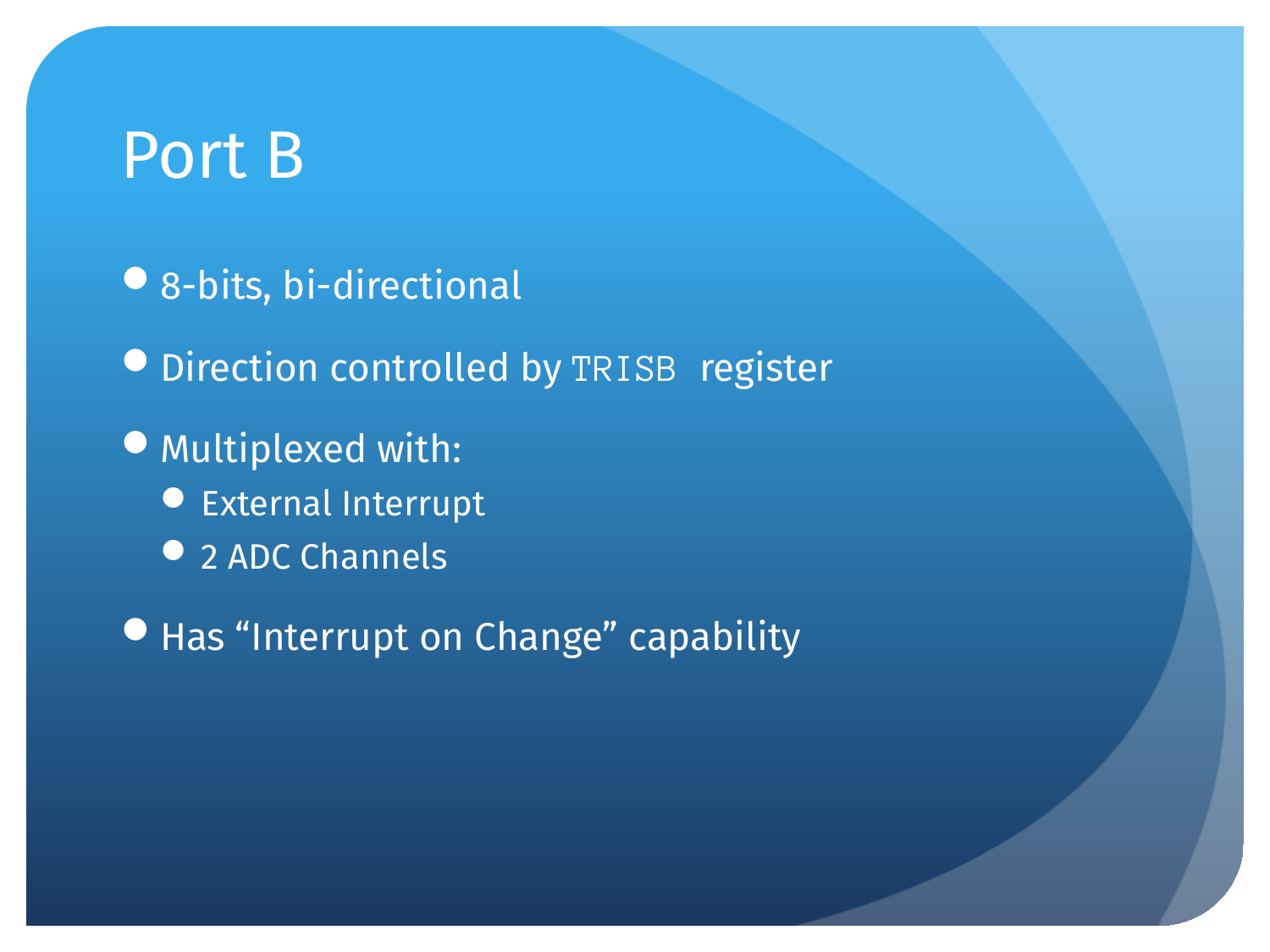

# Port B
8-bits, bi-directional
Direction controlled by TRISB register
Multiplexed with:
External Interrupt
2 ADC Channels
Has “Interrupt on Change” capability